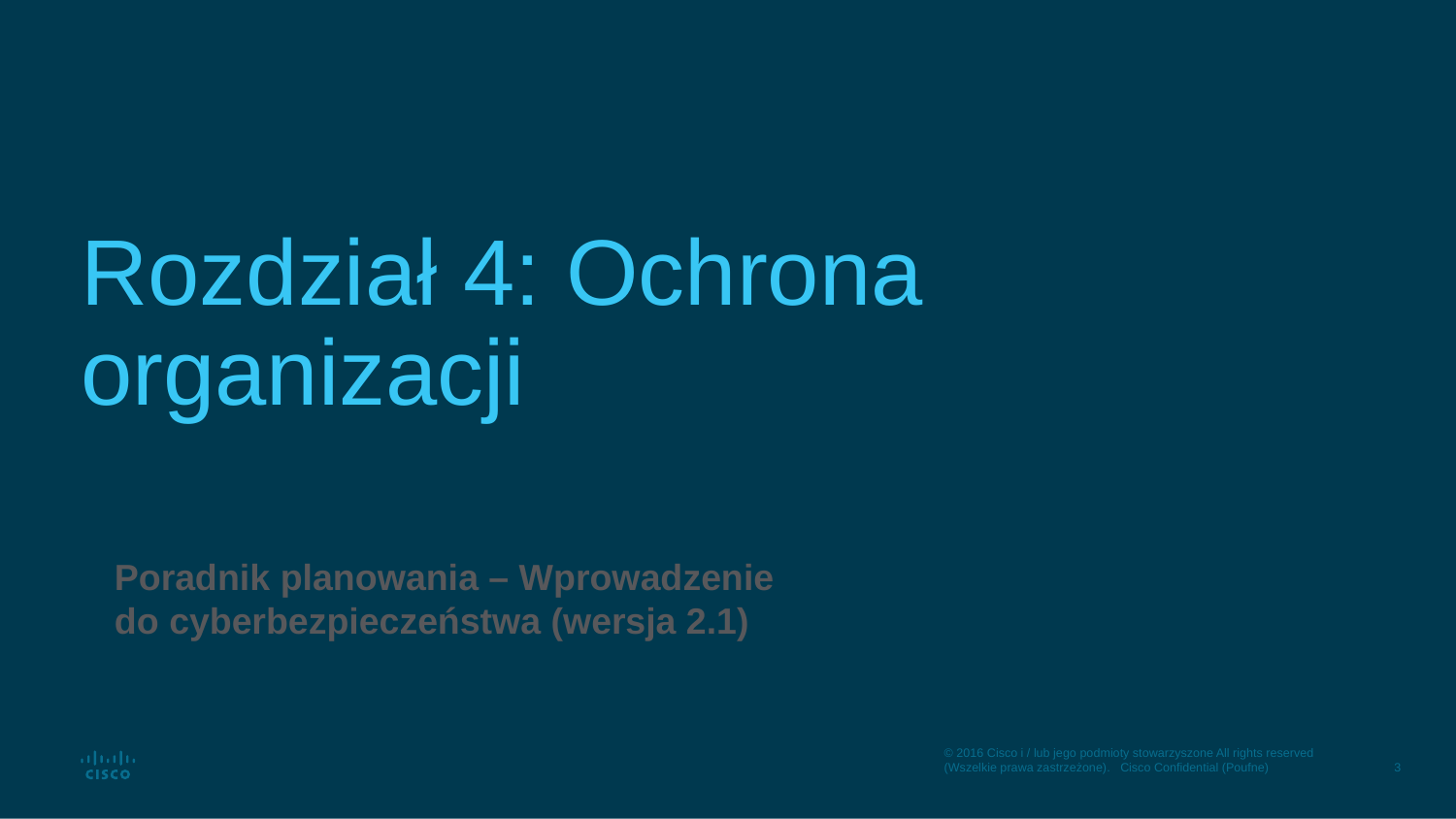

# Rozdział 4: Ochrona organizacji
Poradnik planowania – Wprowadzenie do cyberbezpieczeństwa (wersja 2.1)